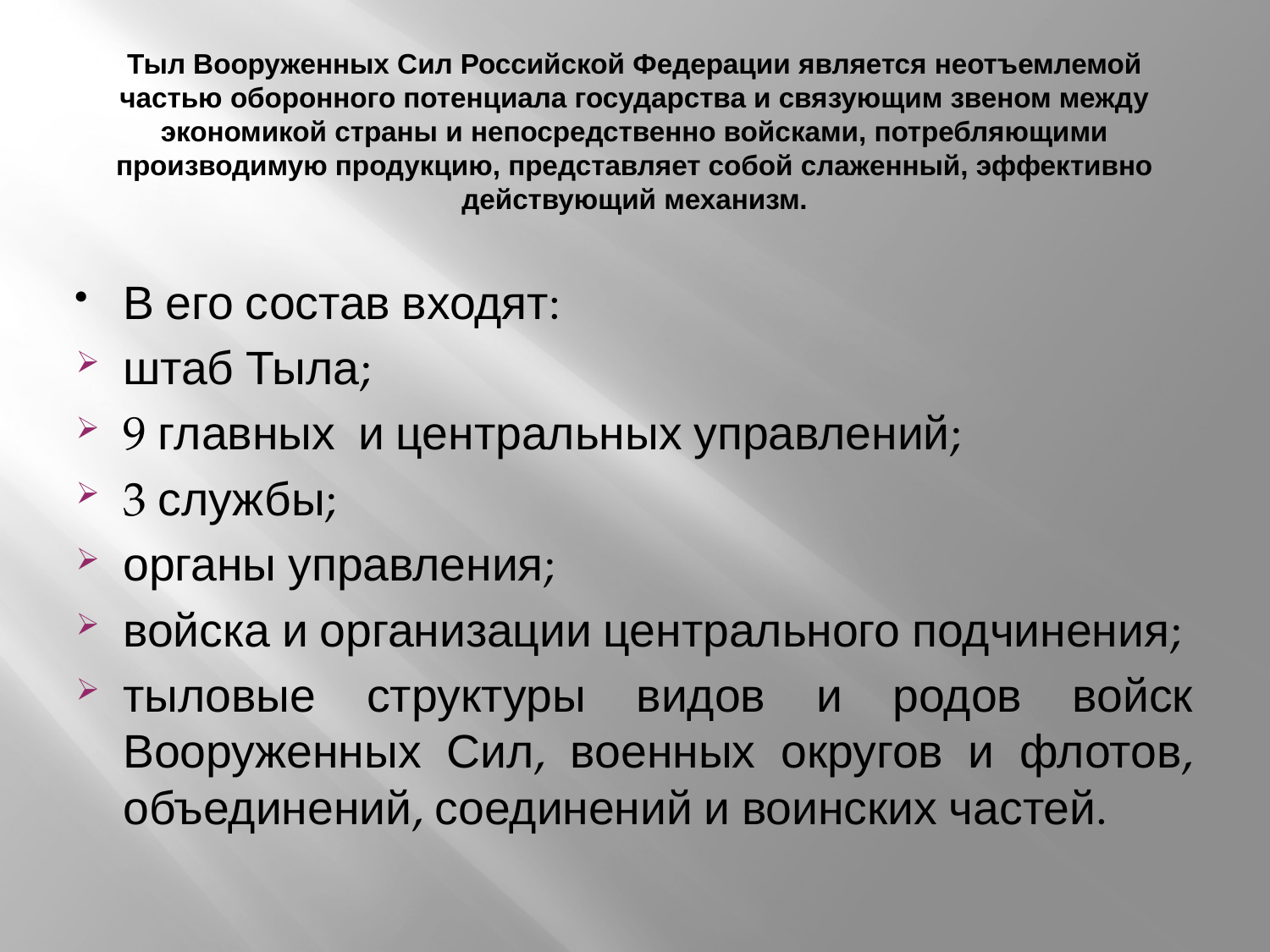

# Тыл Вооруженных Сил Российской Федерации является неотъемлемой частью оборонного потенциала государства и связующим звеном между экономикой страны и непосредственно войсками, потребляющими производимую продукцию, представляет собой слаженный, эффективно действующий механизм.
В его состав входят:
штаб Тыла;
9 главных  и центральных управлений;
3 службы;
органы управления;
войска и организации центрального подчинения;
тыловые структуры видов и родов войск Вооруженных Сил, военных округов и флотов, объединений, соединений и воинских частей.